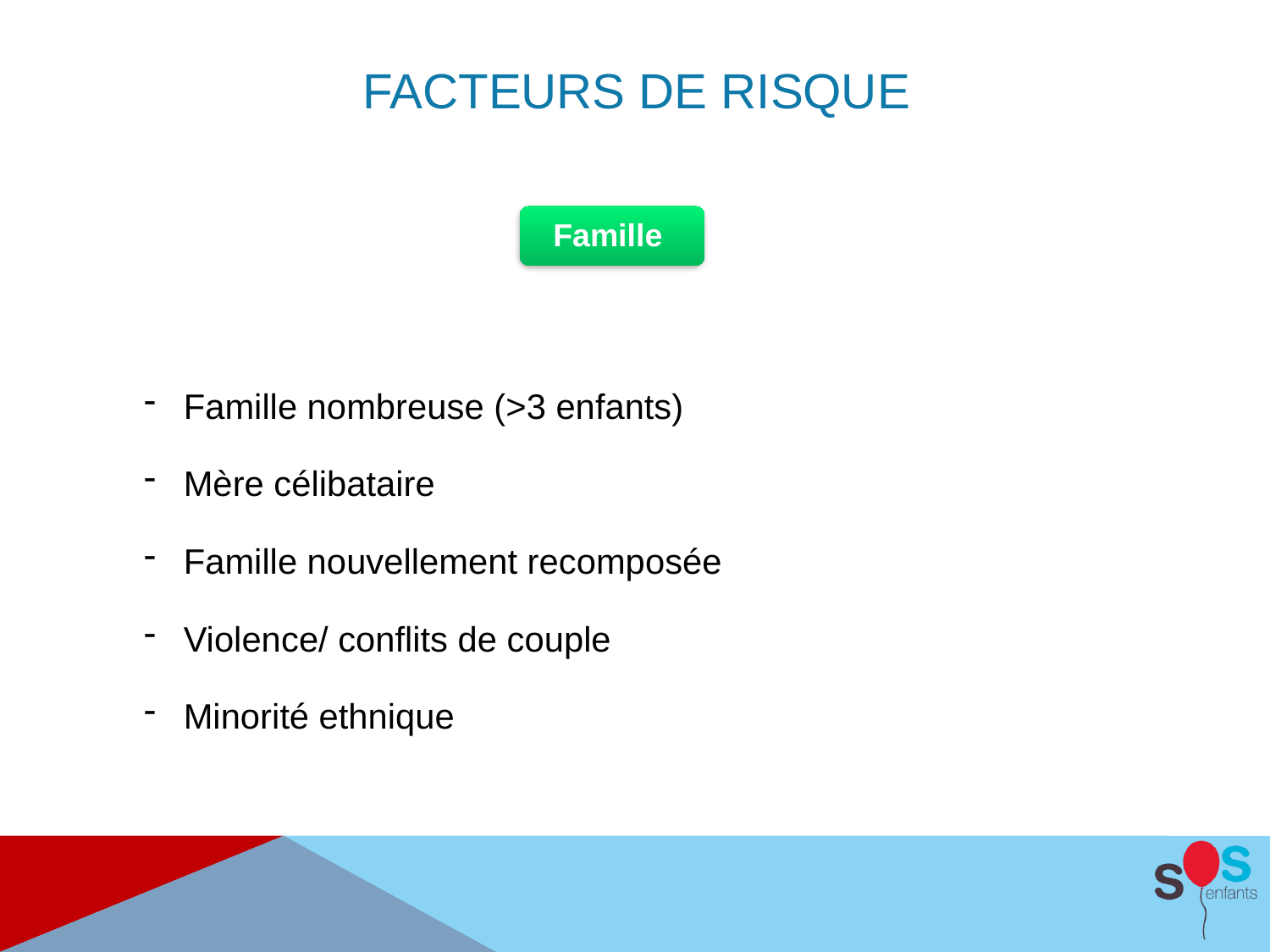

# Facteurs de risque

Famille
Famille nombreuse (>3 enfants)
Mère célibataire
Famille nouvellement recomposée
Violence/ conflits de couple
Minorité ethnique